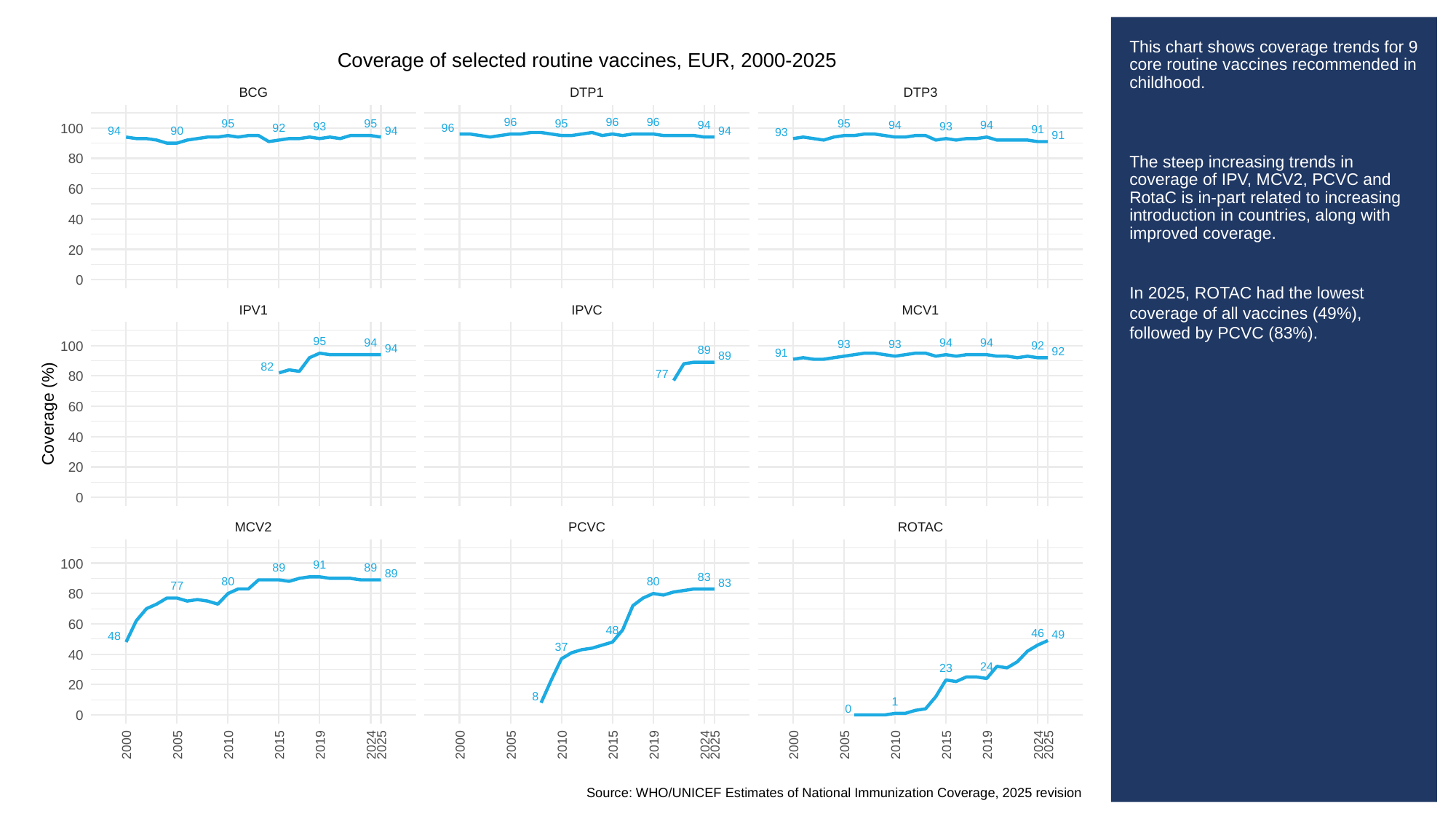

# This chart shows coverage trends for 9 core routine vaccines recommended in childhood.

The steep increasing trends in coverage of IPV, MCV2, PCVC and RotaC is in-part related to increasing introduction in countries, along with improved coverage.

In 2025, ROTAC had the lowest coverage of all vaccines (49%), followed by PCVC (83%).

Coverage of selected routine vaccines, EUR, 2000-2025
BCG
DTP1
DTP3

96
96
96
95
95
95
95
94
94
94
93
93
100
96
92
91
94
94
94
90
93

91

80

60

40

20

0

IPV1
IPVC
MCV1

95
94
94
94
93
93
100
92
94

89
92
91
89

82

77
80

60

Coverage (%)

40

20

0

MCV2
PCVC
ROTAC

100
91

89
89
89
83

80
80
83

77
80

60

48
46
49
48

37
40

24
23

20

8
1

0
0

2000
2005
2010
2015
2019
2024
2025
2000
2005
2010
2015
2019
2024
2025
2000
2005
2010
2015
2019
2024
2025
Source: WHO/UNICEF Estimates of National Immunization Coverage, 2025 revision